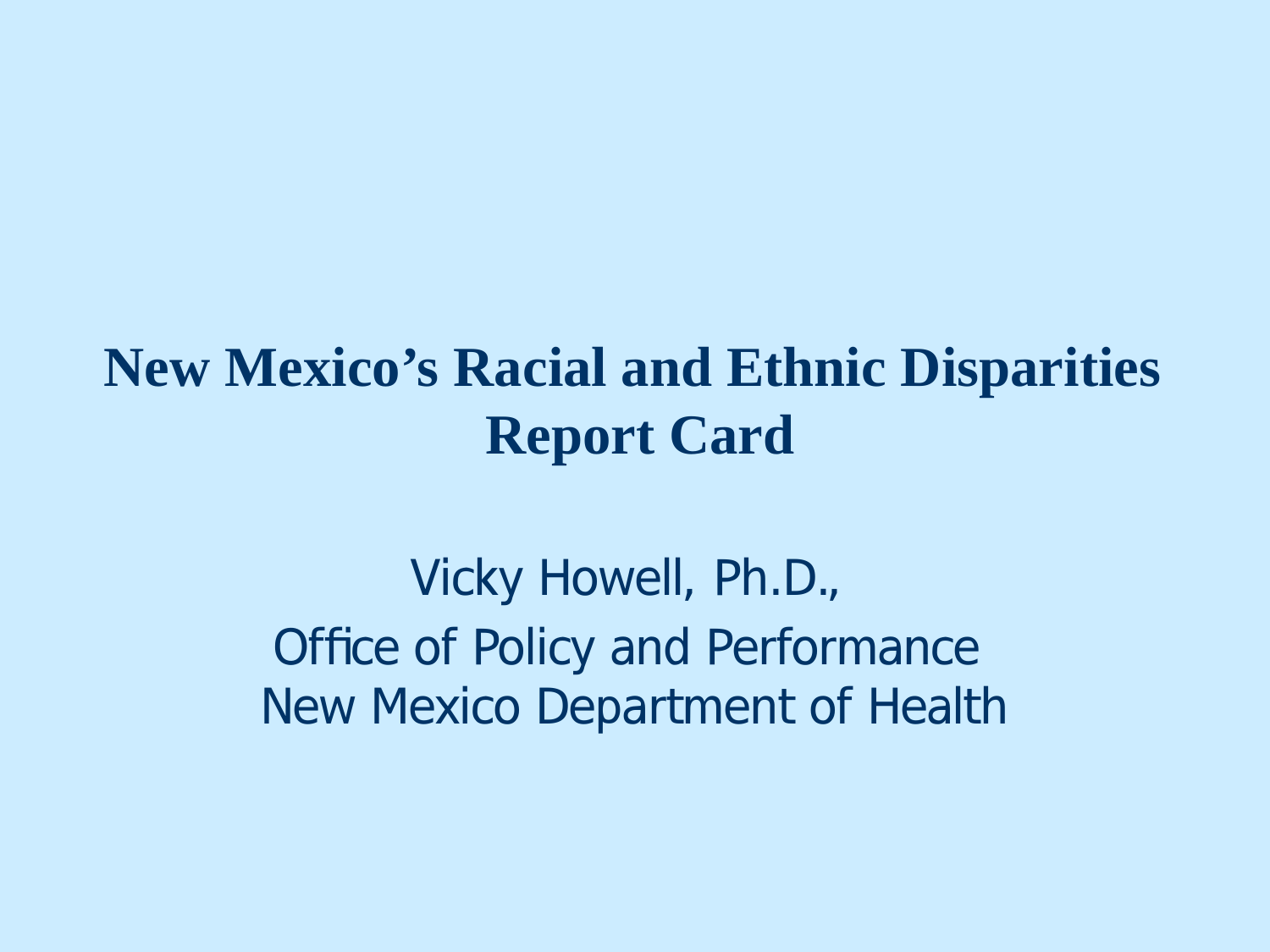

# New Mexico’s Racial and Ethnic Disparities Report Card
Vicky Howell, Ph.D.,
Office of Policy and Performance
New Mexico Department of Health